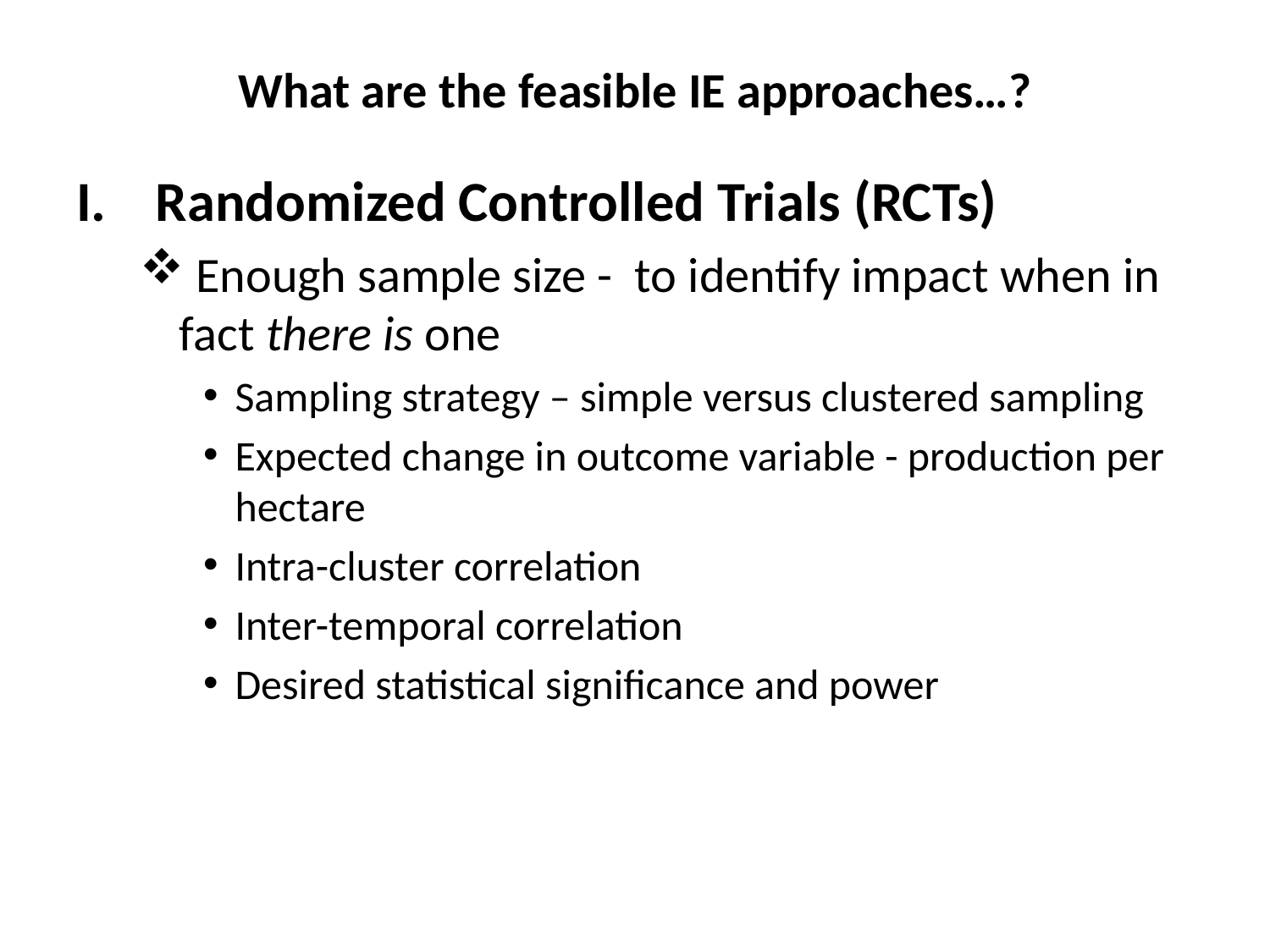

# What are the feasible IE approaches…?
Randomized Controlled Trials (RCTs)
 Enough sample size -  to identify impact when in fact there is one
Sampling strategy – simple versus clustered sampling
Expected change in outcome variable - production per hectare
Intra-cluster correlation
Inter-temporal correlation
Desired statistical significance and power